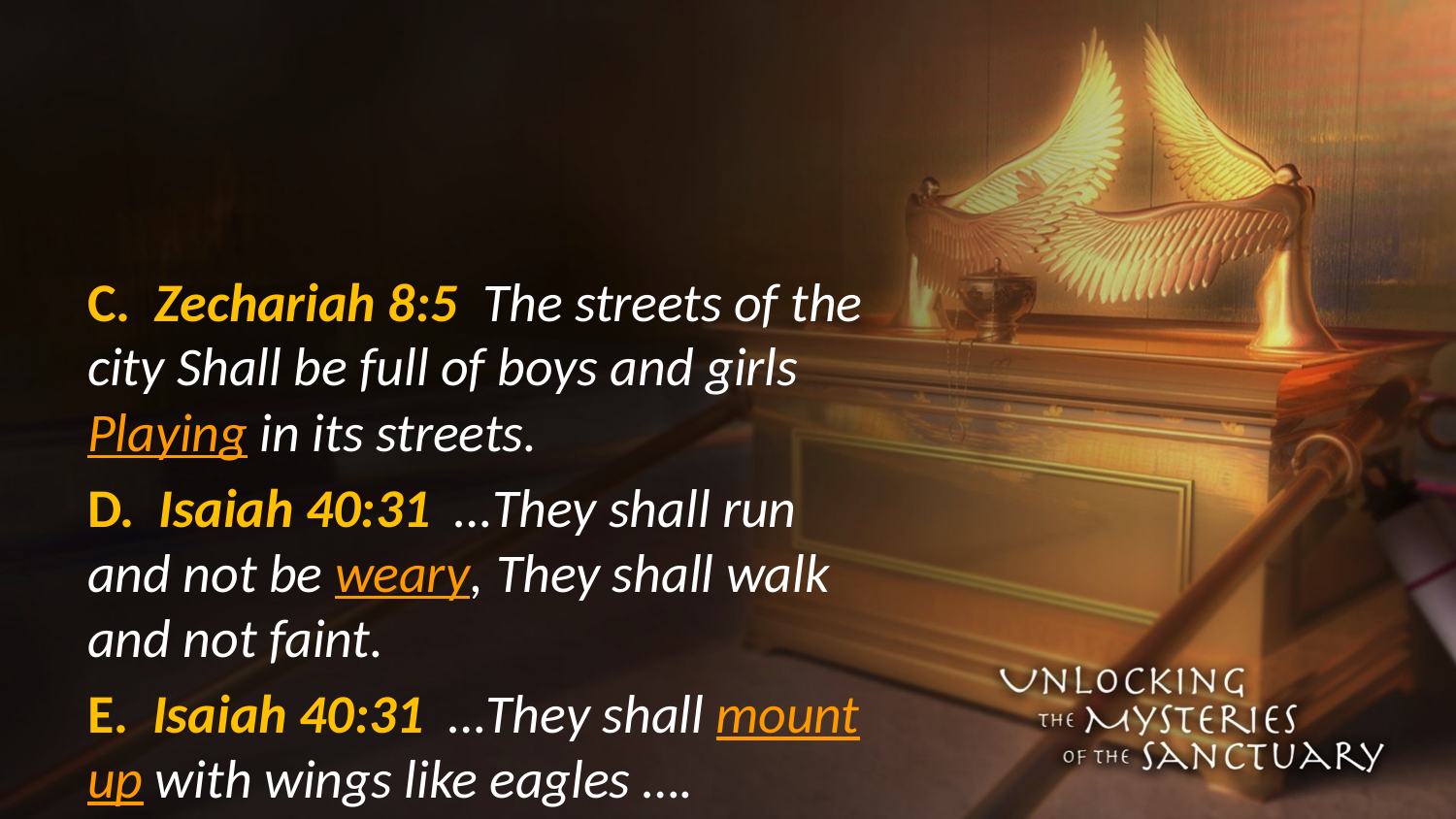

#

C.  Zechariah 8:5  The streets of the city Shall be full of boys and girls Playing in its streets.
D.  Isaiah 40:31  …They shall run and not be weary, They shall walk and not faint.
E.  Isaiah 40:31  …They shall mount up with wings like eagles ….